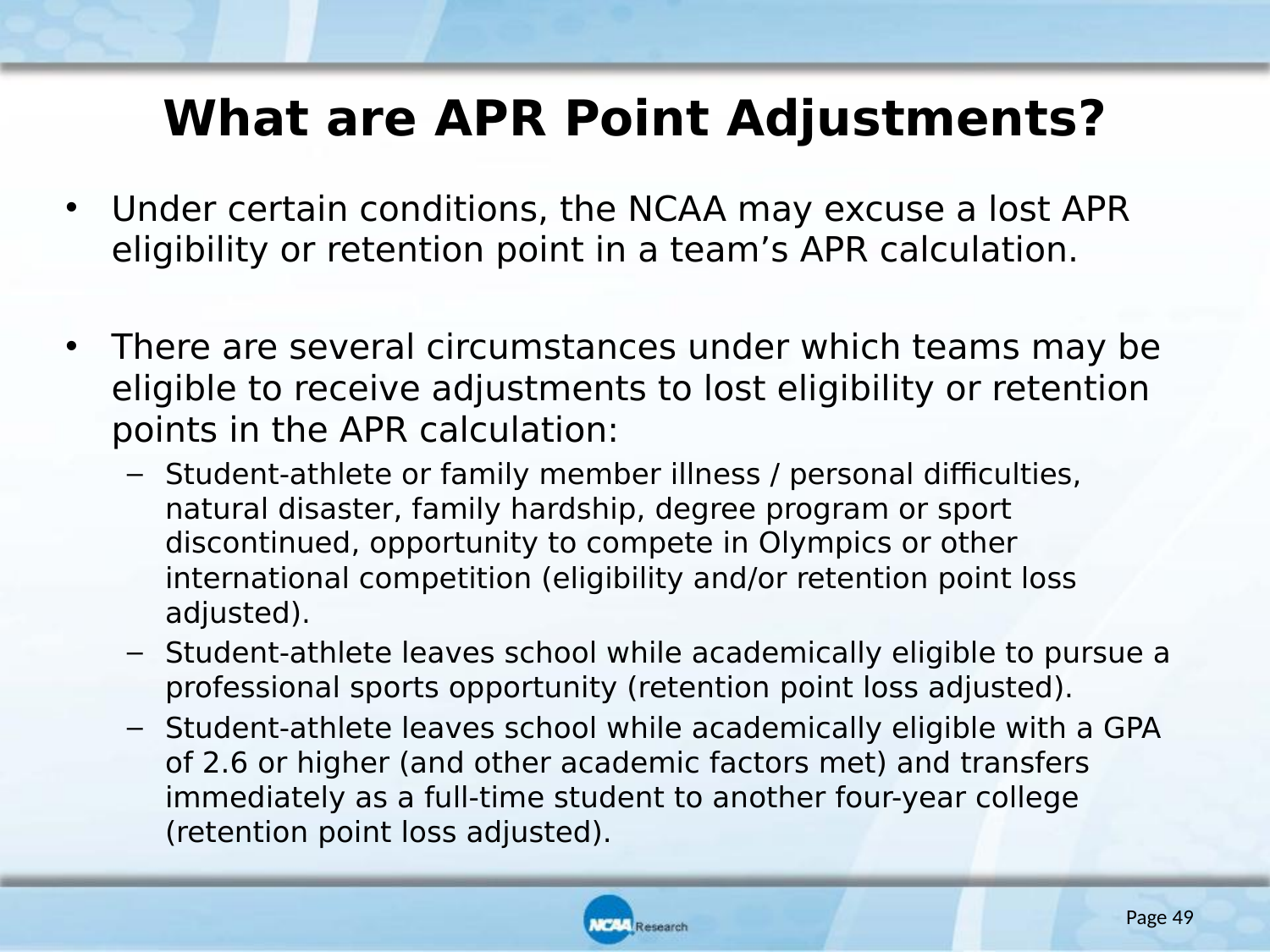

# What are APR Point Adjustments?
Under certain conditions, the NCAA may excuse a lost APR eligibility or retention point in a team’s APR calculation.

There are several circumstances under which teams may be eligible to receive adjustments to lost eligibility or retention points in the APR calculation:
Student-athlete or family member illness / personal difficulties, natural disaster, family hardship, degree program or sport discontinued, opportunity to compete in Olympics or other international competition (eligibility and/or retention point loss adjusted).
Student-athlete leaves school while academically eligible to pursue a professional sports opportunity (retention point loss adjusted).
Student-athlete leaves school while academically eligible with a GPA of 2.6 or higher (and other academic factors met) and transfers immediately as a full-time student to another four-year college (retention point loss adjusted).
Page 49